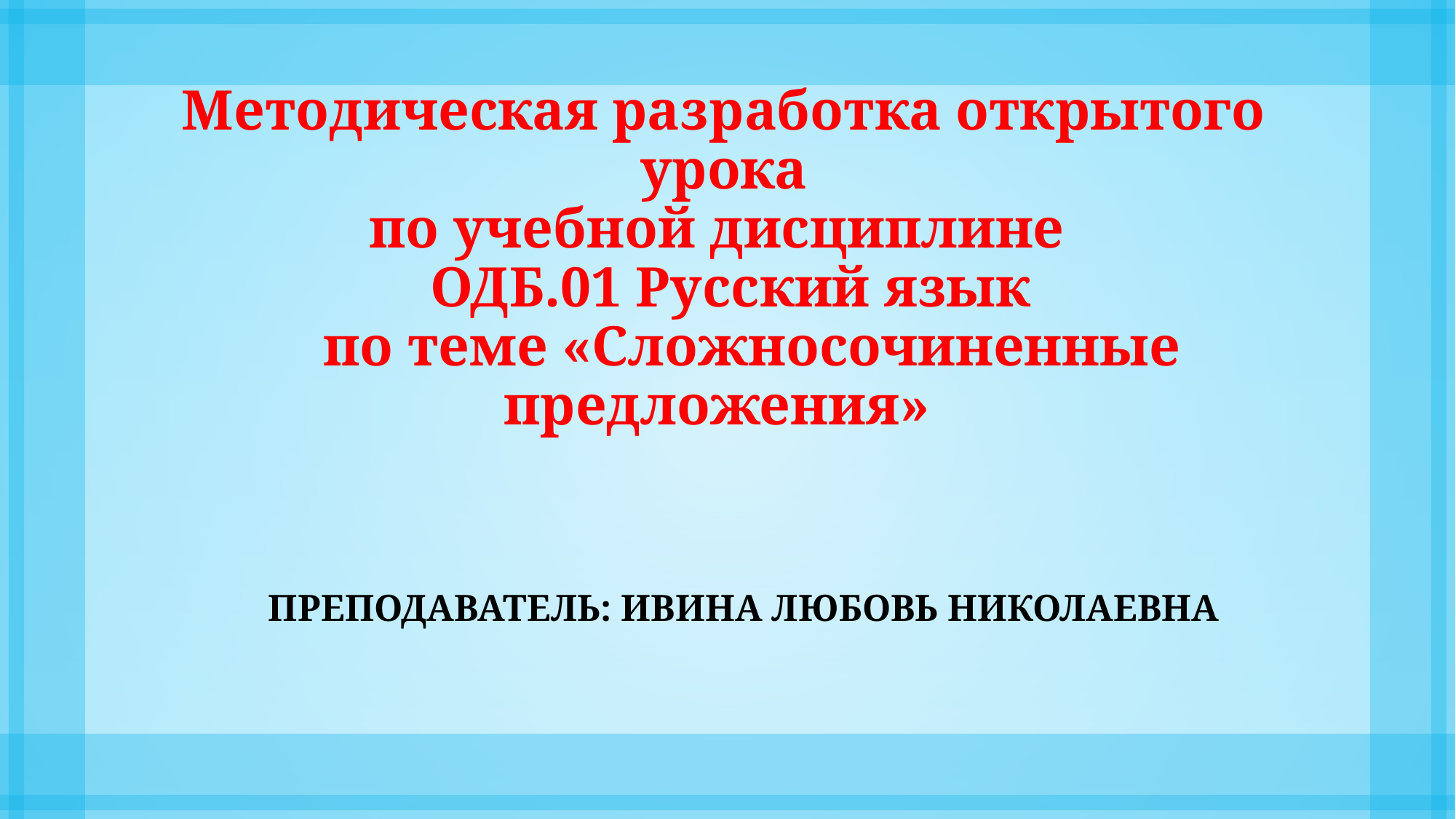

# Методическая разработка открытого урока по учебной дисциплине ОДБ.01 Русский язык по теме «Сложносочиненные предложения»
Преподаватель: Ивина Любовь Николаевна